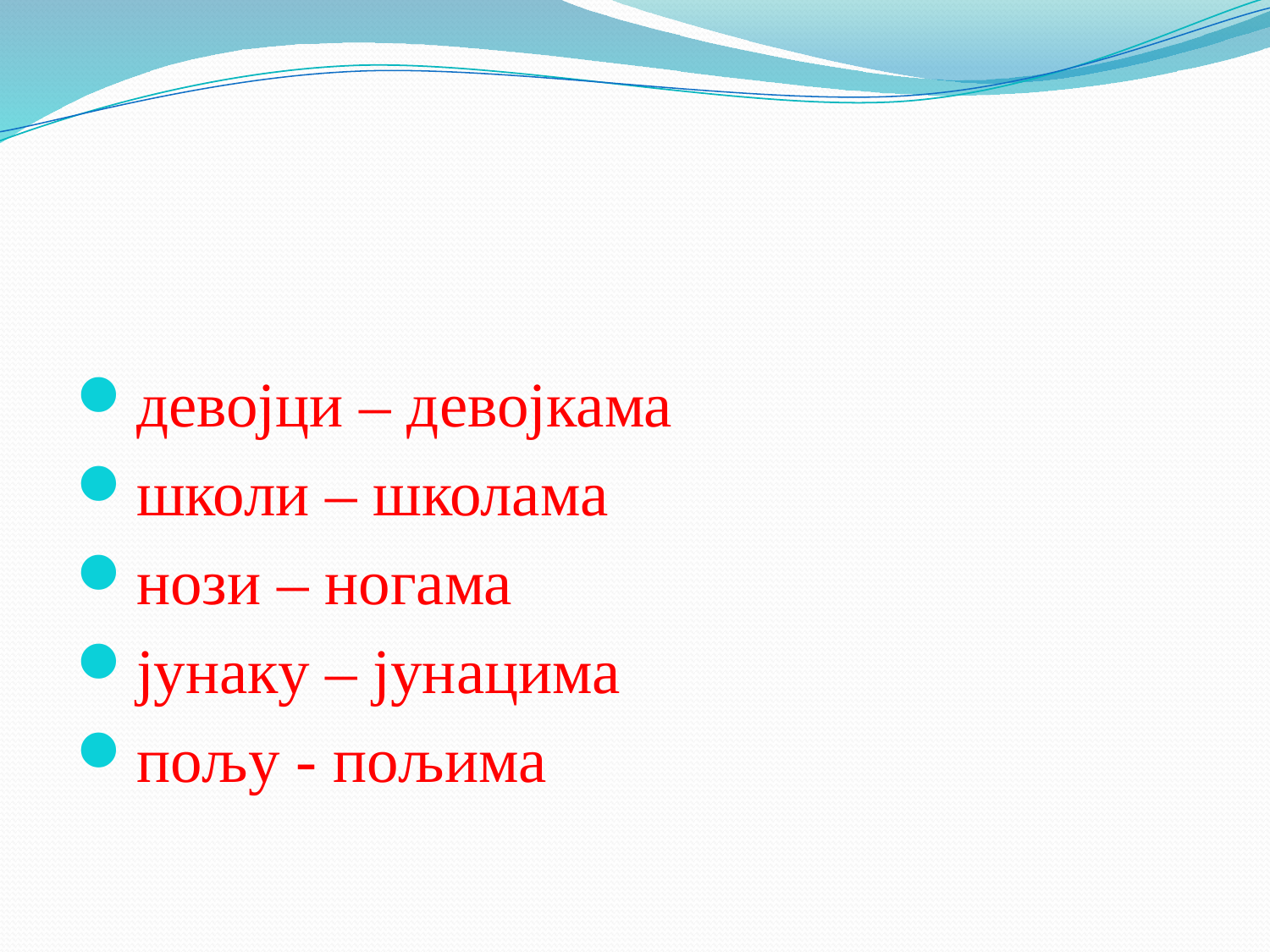

#

девојци – девојкама
школи – школама
нози – ногама
јунаку – јунацима
пољу - пољима